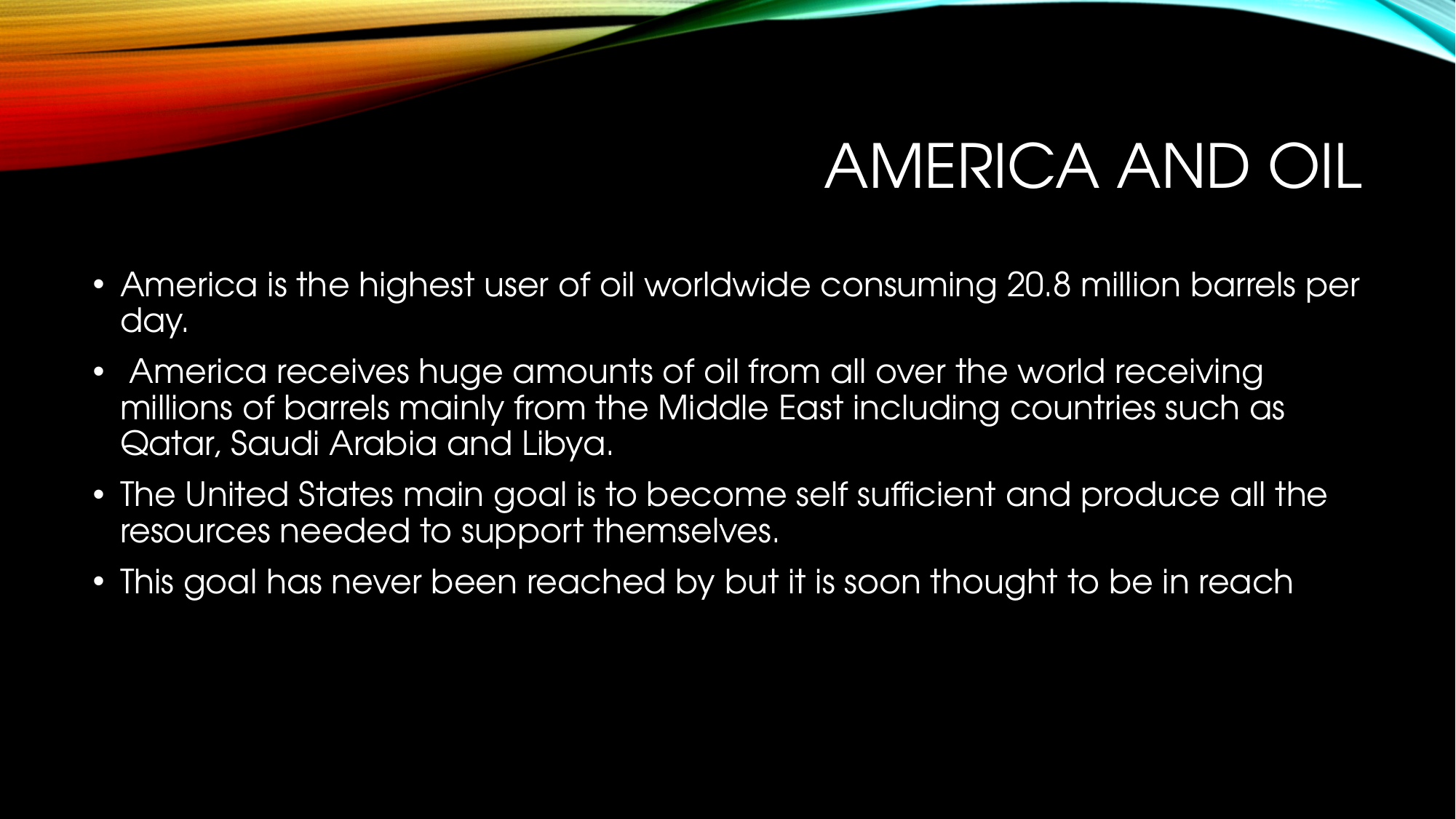

# America and oil
America is the highest user of oil worldwide consuming 20.8 million barrels per day.
 America receives huge amounts of oil from all over the world receiving millions of barrels mainly from the Middle East including countries such as Qatar, Saudi Arabia and Libya.
The United States main goal is to become self sufficient and produce all the resources needed to support themselves.
This goal has never been reached by but it is soon thought to be in reach